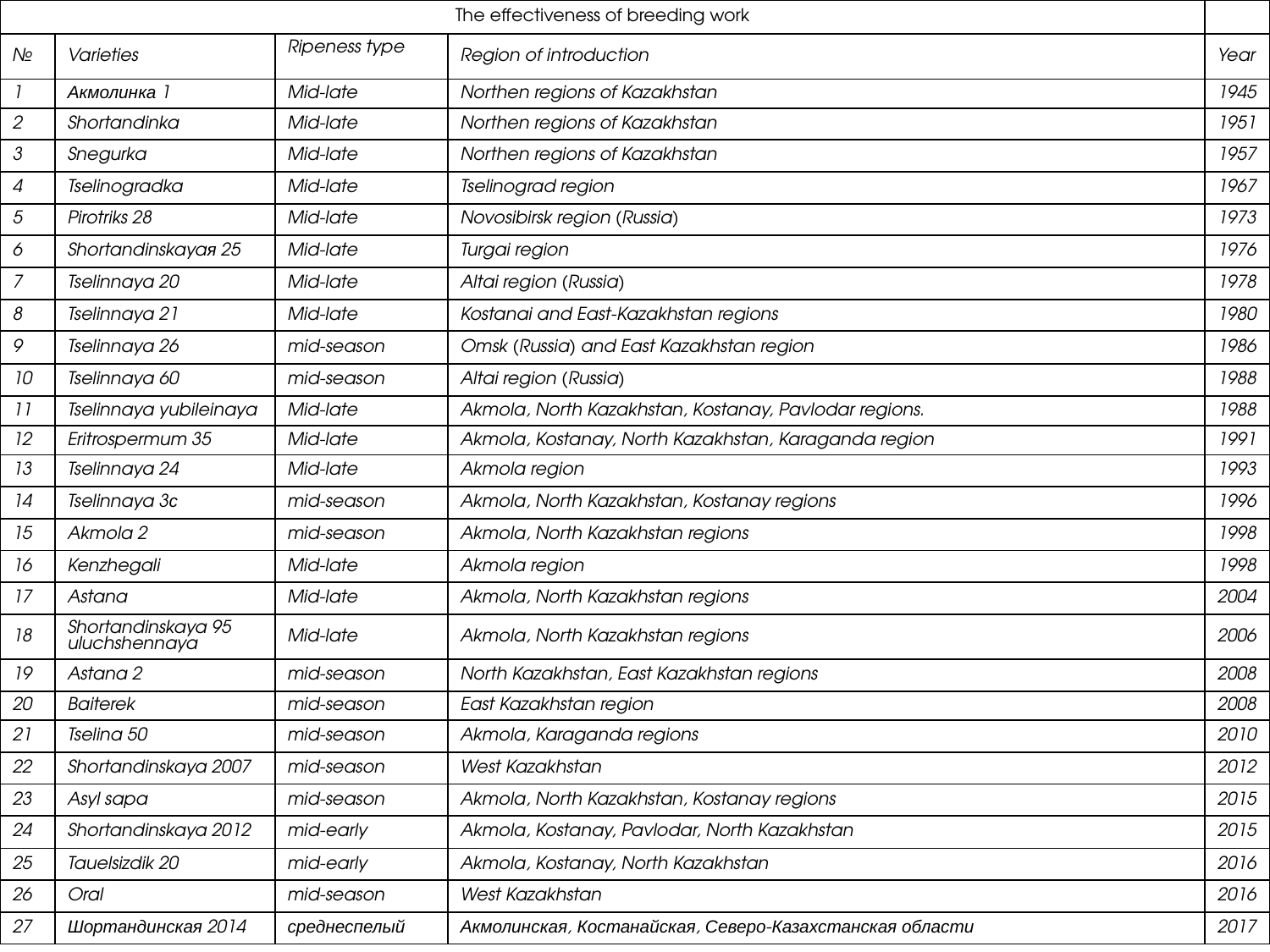

| The effectiveness of breeding work |  |  |  |  |
| --- | --- | --- | --- | --- |
| № | Varieties | Ripeness type | Region of introduction | Year |
| 1 | Акмолинка 1 | Mid-late | Northen regions of Kazakhstan | 1945 |
| 2 | Shortandinka | Mid-late | Northen regions of Kazakhstan | 1951 |
| 3 | Snegurka | Mid-late | Northen regions of Kazakhstan | 1957 |
| 4 | Tselinogradka | Mid-late | Tselinograd region | 1967 |
| 5 | Pirotriks 28 | Mid-late | Novosibirsk region (Russia) | 1973 |
| 6 | Shortandinskayaя 25 | Mid-late | Turgai region | 1976 |
| 7 | Tselinnaya 20 | Mid-late | Altai region (Russia) | 1978 |
| 8 | Tselinnaya 21 | Mid-late | Kostanai and East-Kazakhstan regions | 1980 |
| 9 | Tselinnaya 26 | mid-season | Omsk (Russia) and East Kazakhstan region | 1986 |
| 10 | Tselinnaya 60 | mid-season | Altai region (Russia) | 1988 |
| 11 | Tselinnaya yubileinaya | Mid-late | Akmola, North Kazakhstan, Kostanay, Pavlodar regions. | 1988 |
| 12 | Eritrospermum 35 | Mid-late | Akmola, Kostanay, North Kazakhstan, Karaganda region | 1991 |
| 13 | Tselinnaya 24 | Mid-late | Akmola region | 1993 |
| 14 | Tselinnaya 3с | mid-season | Akmola, North Kazakhstan, Kostanay regions | 1996 |
| 15 | Akmola 2 | mid-season | Akmola, North Kazakhstan regions | 1998 |
| 16 | Kenzhegali | Mid-late | Akmola region | 1998 |
| 17 | Astana | Mid-late | Akmola, North Kazakhstan regions | 2004 |
| 18 | Shortandinskaya 95 uluchshennaya | Mid-late | Akmola, North Kazakhstan regions | 2006 |
| 19 | Astana 2 | mid-season | North Kazakhstan, East Kazakhstan regions | 2008 |
| 20 | Baiterek | mid-season | East Kazakhstan region | 2008 |
| 21 | Tselina 50 | mid-season | Akmola, Karaganda regions | 2010 |
| 22 | Shortandinskaya 2007 | mid-season | West Kazakhstan | 2012 |
| 23 | Asyl sapa | mid-season | Akmola, North Kazakhstan, Kostanay regions | 2015 |
| 24 | Shortandinskaya 2012 | mid-early | Akmola, Kostanay, Pavlodar, North Kazakhstan | 2015 |
| 25 | Tauelsizdik 20 | mid-early | Akmola, Kostanay, North Kazakhstan | 2016 |
| 26 | Oral | mid-season | West Kazakhstan | 2016 |
| 27 | Шортандинская 2014 | среднеспелый | Акмолинская, Костанайская, Северо-Казахстанская области | 2017 |